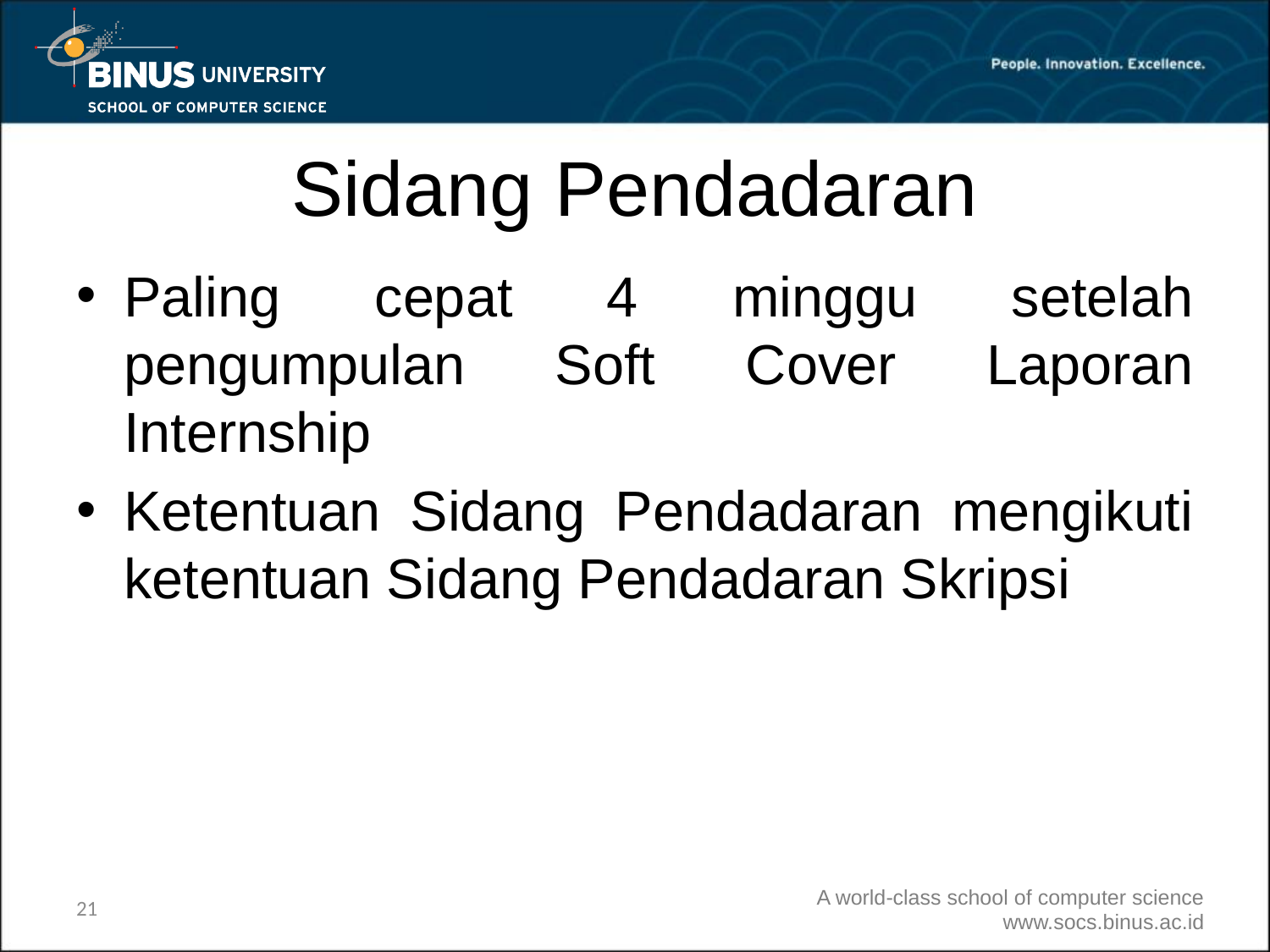

# Sidang Pendadaran
Paling cepat 4 minggu setelah pengumpulan Soft Cover Laporan Internship
Ketentuan Sidang Pendadaran mengikuti ketentuan Sidang Pendadaran Skripsi
21